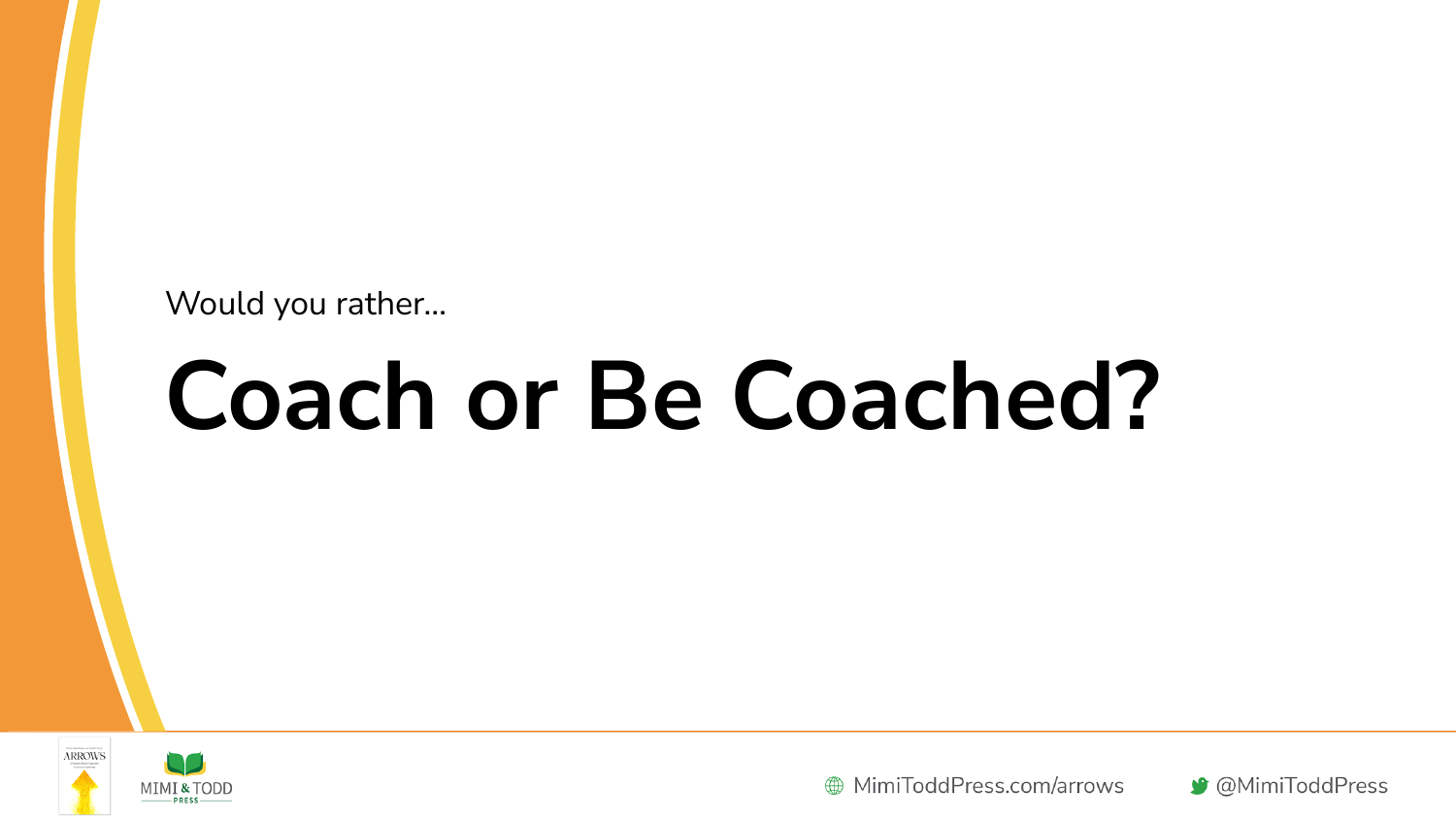

Would you rather…
# Coach or Be Coached?